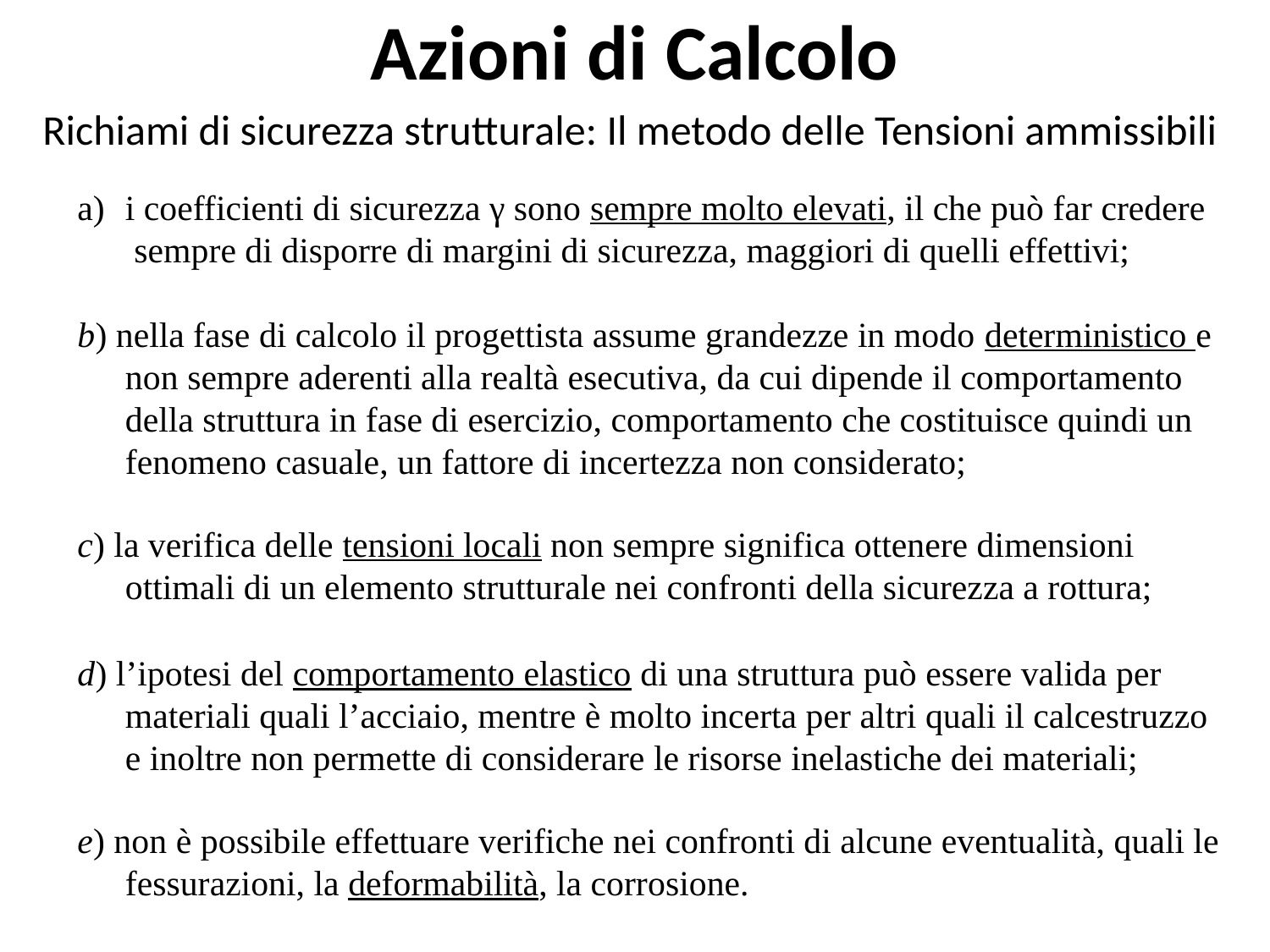

Azioni di Calcolo
Richiami di sicurezza strutturale: Il metodo delle Tensioni ammissibili
i coefficienti di sicurezza γ sono sempre molto elevati, il che può far credere   sempre di disporre di margini di sicurezza, maggiori di quelli effettivi;
b) nella fase di calcolo il progettista assume grandezze in modo deterministico e non sempre aderenti alla realtà esecutiva, da cui dipende il comportamento della struttura in fase di esercizio, comportamento che costituisce quindi un fenomeno casuale, un fattore di incertezza non considerato;
c) la verifica delle tensioni locali non sempre significa ottenere dimensioni ottimali di un elemento strutturale nei confronti della sicurezza a rottura;
d) l’ipotesi del comportamento elastico di una struttura può essere valida per materiali quali l’acciaio, mentre è molto incerta per altri quali il calcestruzzo e inoltre non permette di considerare le risorse inelastiche dei materiali;
e) non è possibile effettuare verifiche nei confronti di alcune eventualità, quali le fessurazioni, la deformabilità, la corrosione.